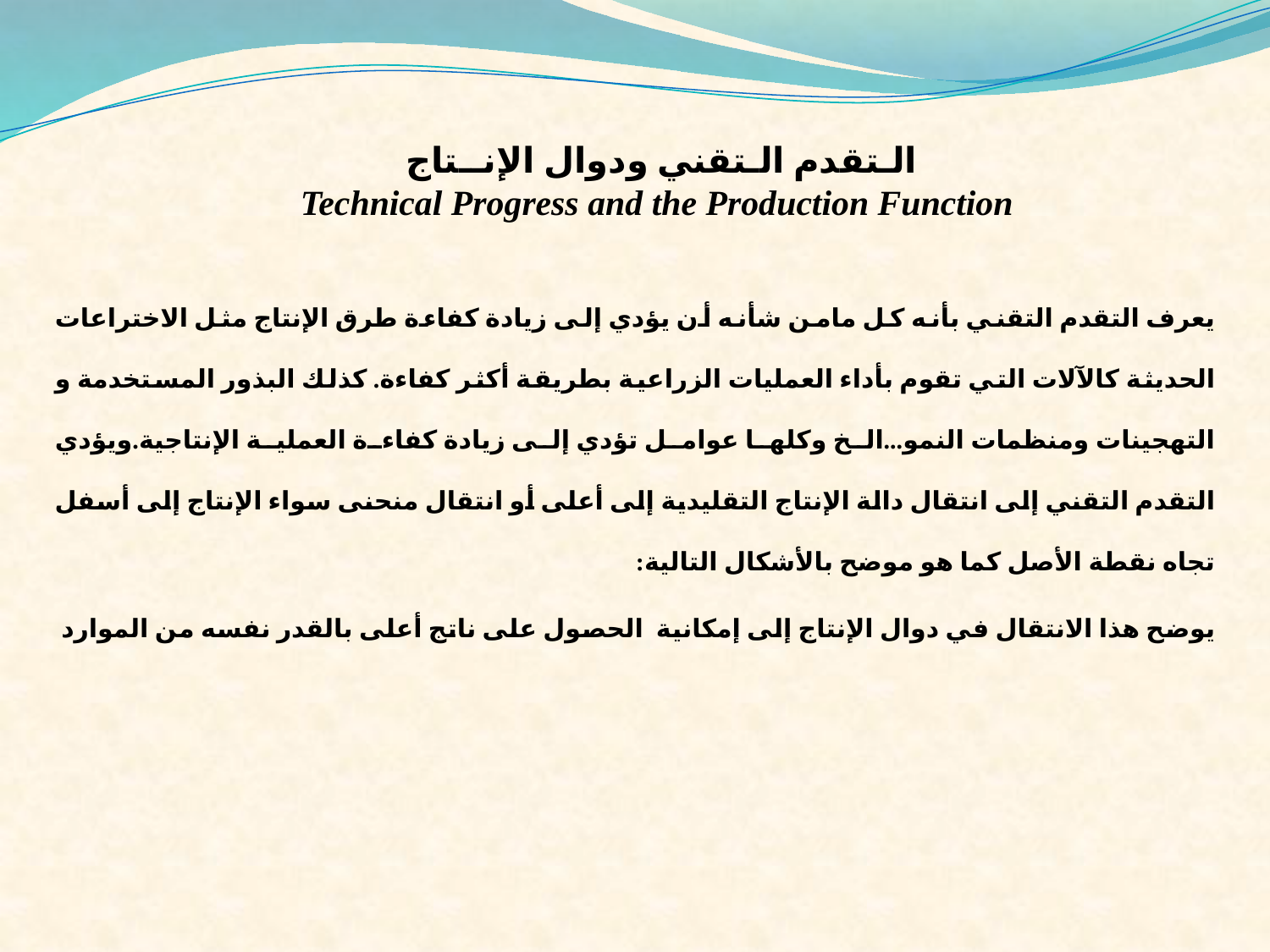

الـتقدم الـتقني ودوال الإنــتاج
 Technical Progress and the Production Function
يعرف التقدم التقني بأنه كل مامن شأنه أن يؤدي إلى زيادة كفاءة طرق الإنتاج مثل الاختراعات الحديثة كالآلات التي تقوم بأداء العمليات الزراعية بطريقة أكثر كفاءة. كذلك البذور المستخدمة و التهجينات ومنظمات النمو...الخ وكلها عوامل تؤدي إلى زيادة كفاءة العملية الإنتاجية.ويؤدي التقدم التقني إلى انتقال دالة الإنتاج التقليدية إلى أعلى أو انتقال منحنى سواء الإنتاج إلى أسفل تجاه نقطة الأصل كما هو موضح بالأشكال التالية:
يوضح هذا الانتقال في دوال الإنتاج إلى إمكانية  الحصول على ناتج أعلى بالقدر نفسه من الموارد